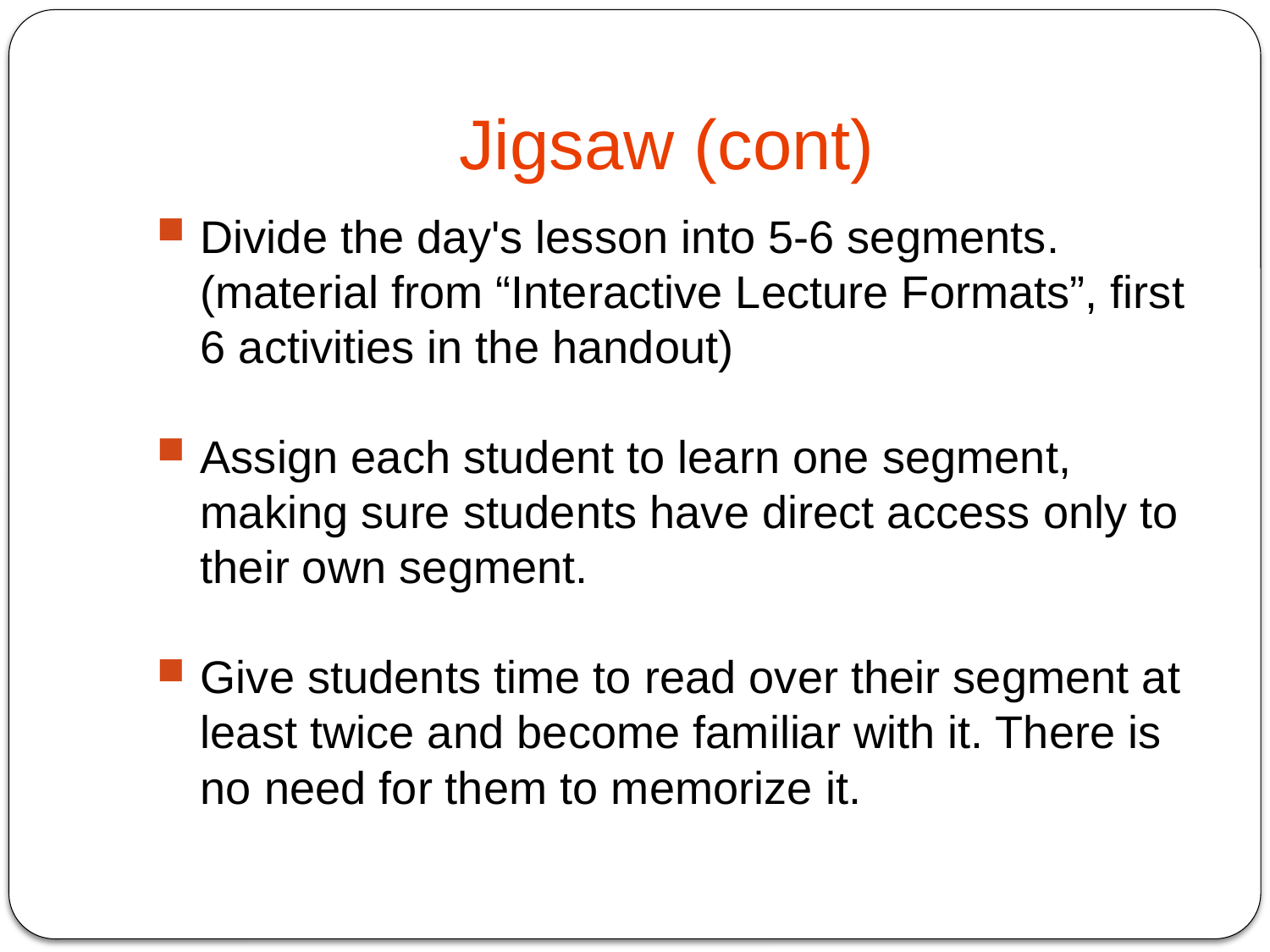

# Jigsaw (cont)
Divide the day's lesson into 5-6 segments. (material from “Interactive Lecture Formats”, first 6 activities in the handout)

Assign each student to learn one segment, making sure students have direct access only to their own segment.

Give students time to read over their segment at least twice and become familiar with it. There is no need for them to memorize it.